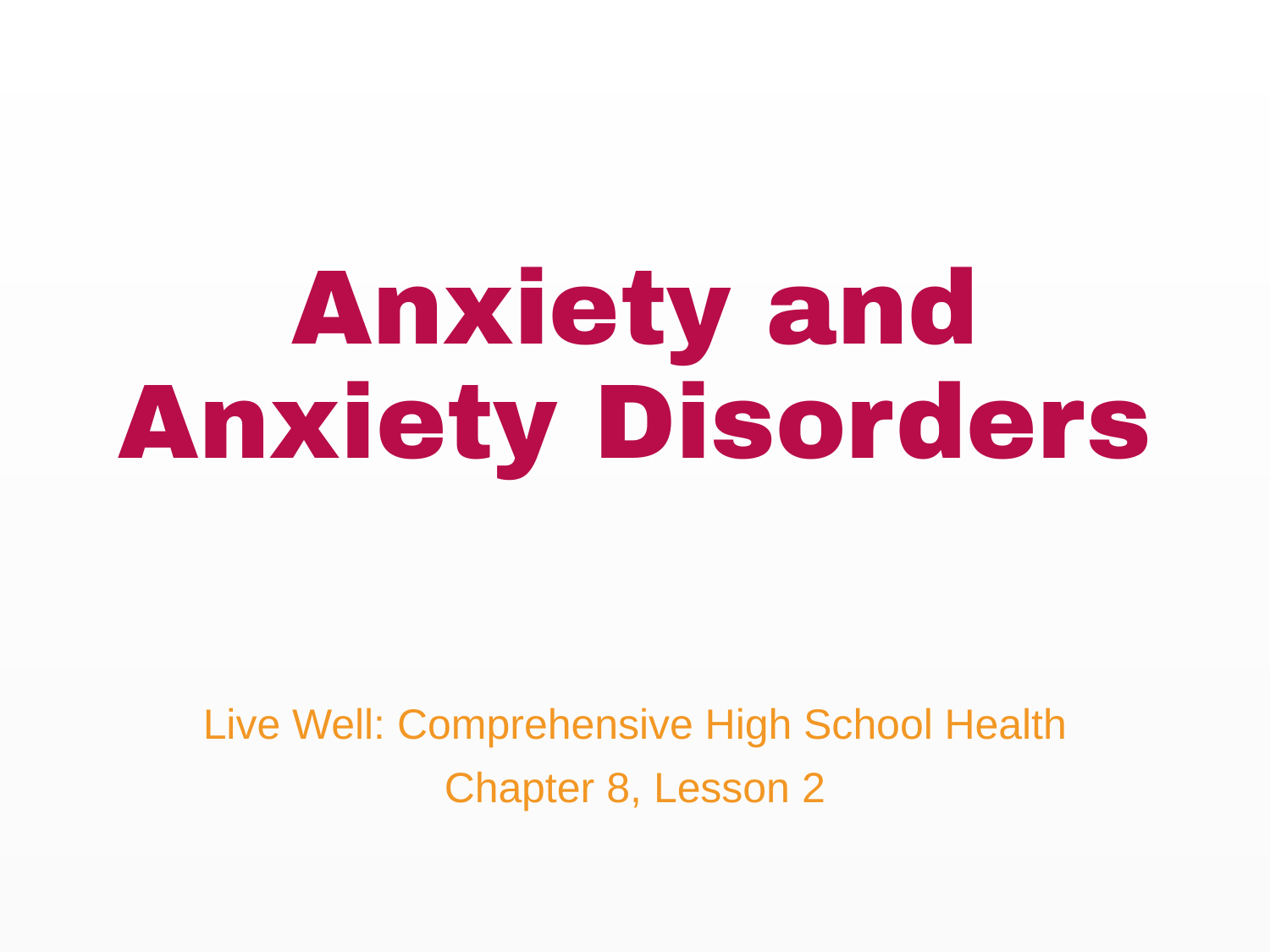

# Anxiety and Anxiety Disorders
Live Well: Comprehensive High School Health
Chapter 8, Lesson 2